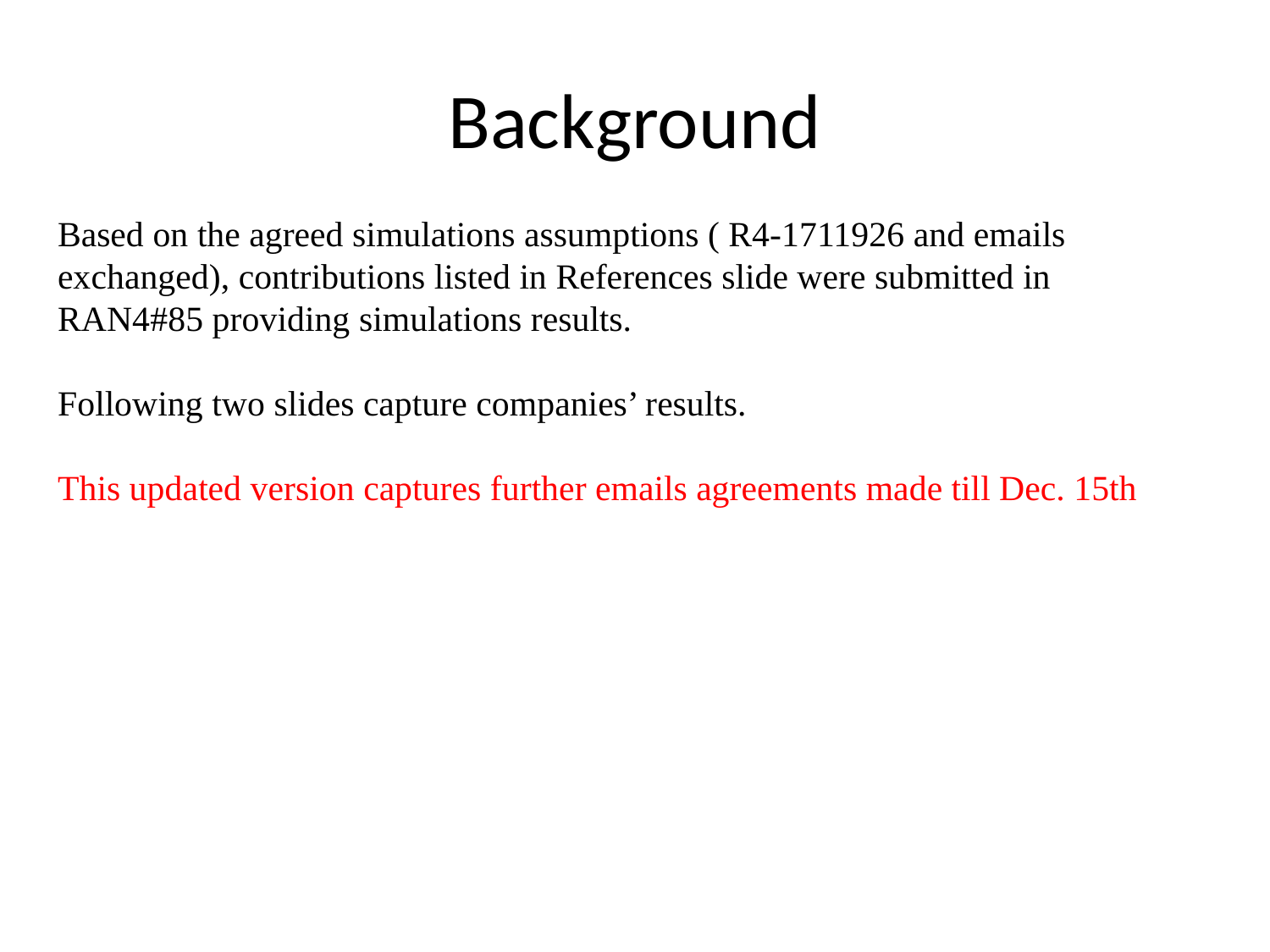

# Background
Based on the agreed simulations assumptions ( R4-1711926 and emails exchanged), contributions listed in References slide were submitted in RAN4#85 providing simulations results.

Following two slides capture companies’ results.

This updated version captures further emails agreements made till Dec. 15th